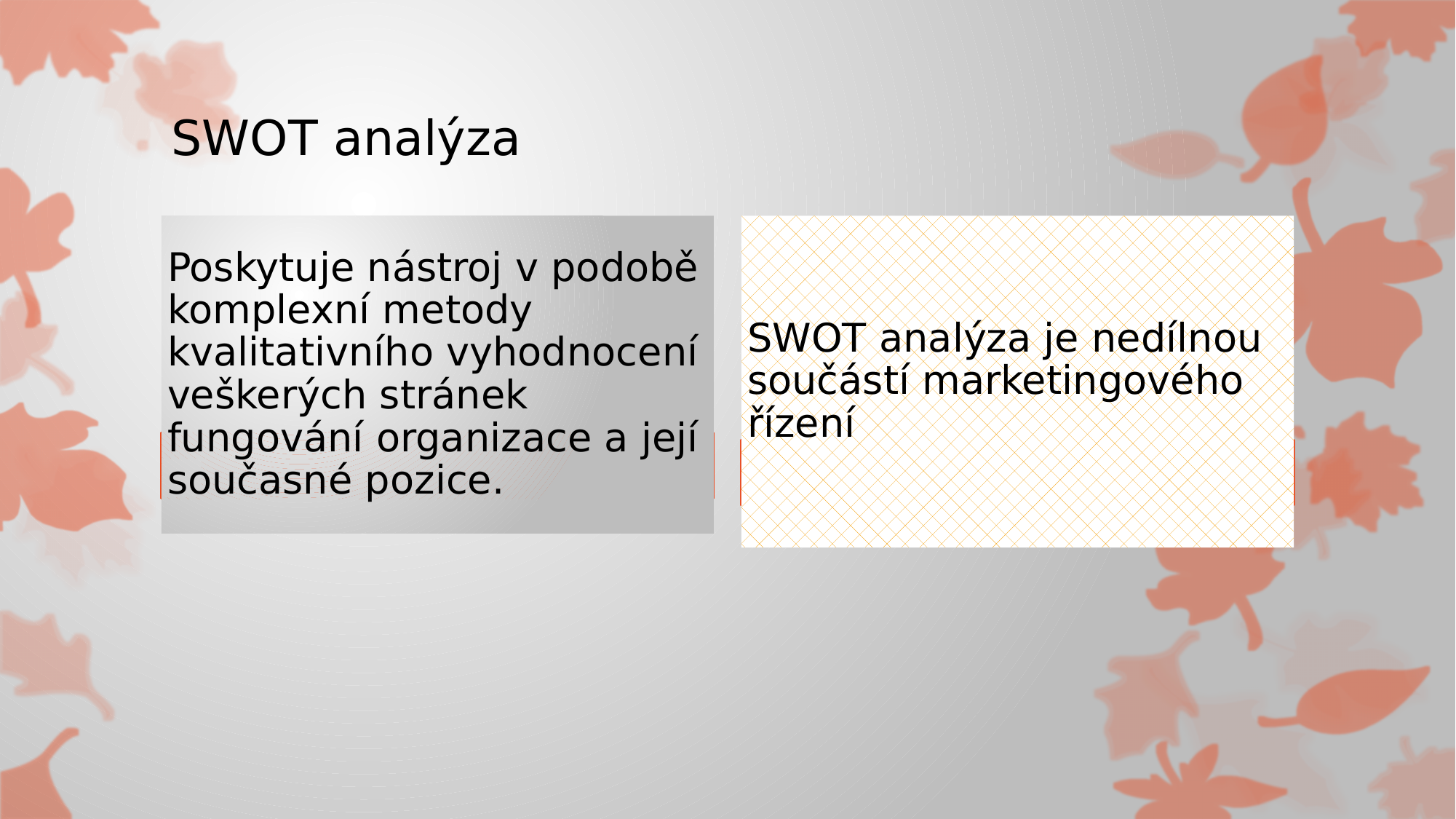

# SWOT analýza
Poskytuje nástroj v podobě komplexní metody kvalitativního vyhodnocení veškerých stránek fungování organizace a její současné pozice.
SWOT analýza je nedílnou součástí marketingového řízení